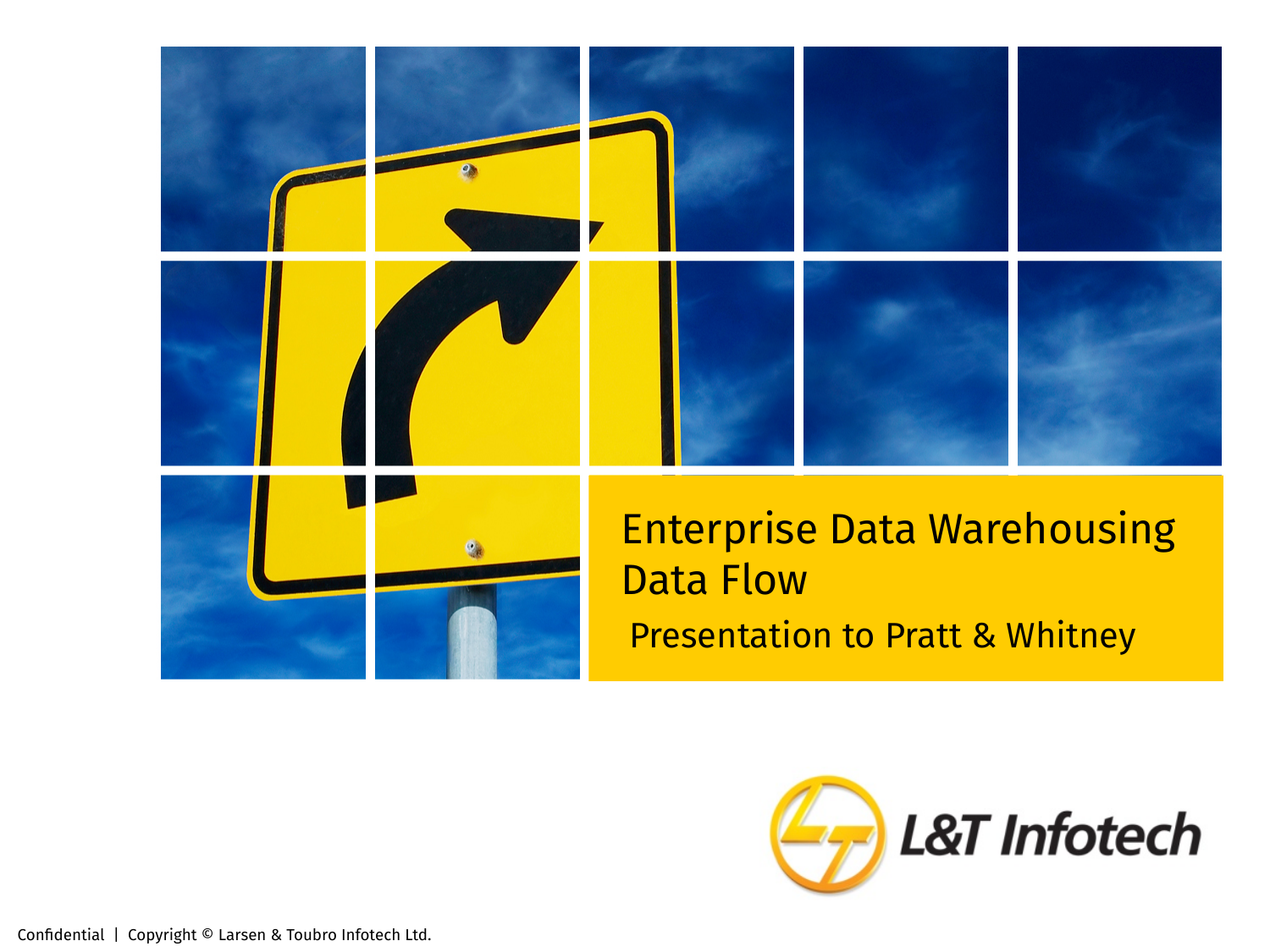

Enterprise Data Warehousing
Data Flow
Presentation to Pratt & Whitney
Confidential  |  Copyright © Larsen & Toubro Infotech Ltd.